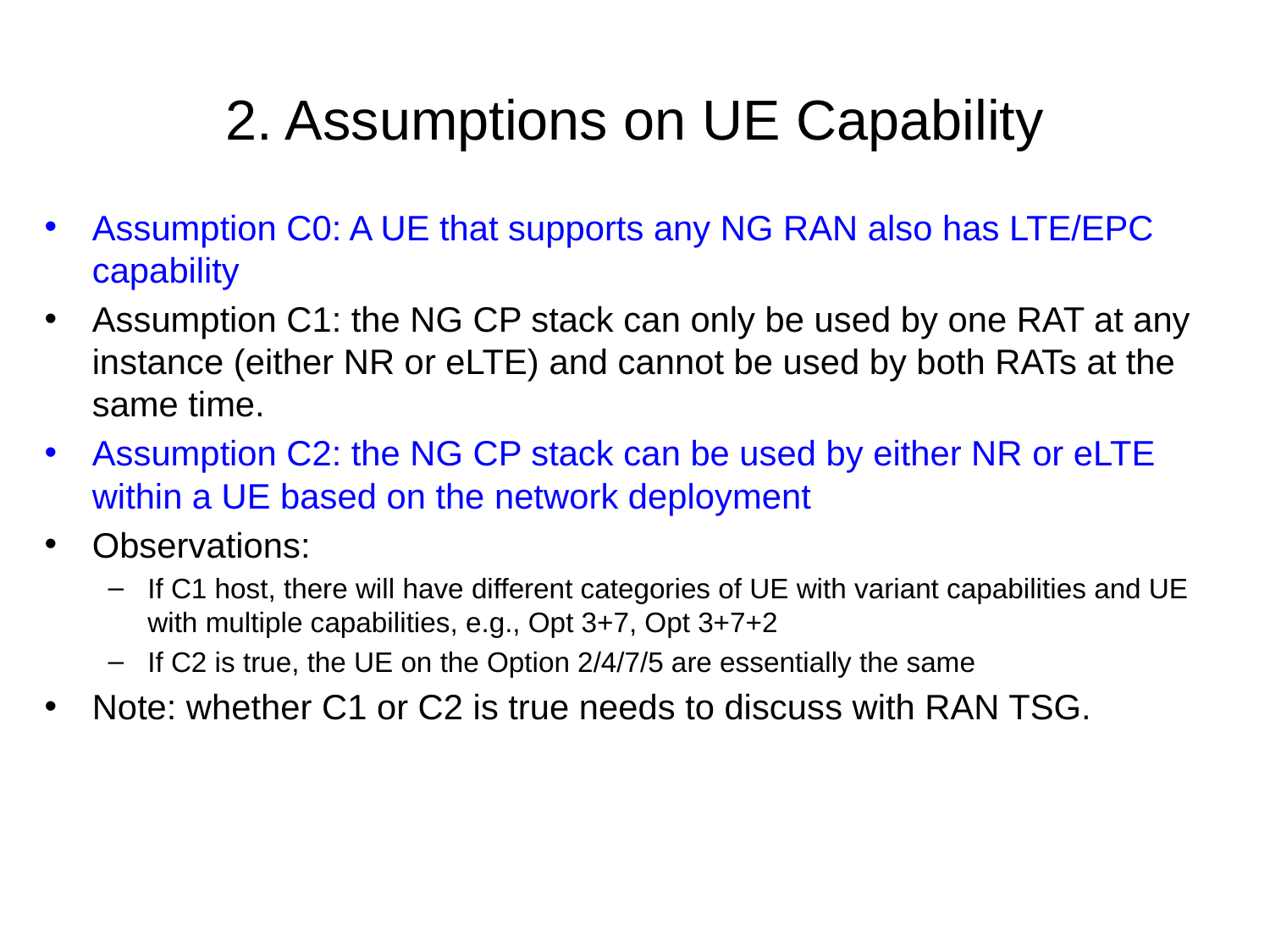

# 2. Assumptions on UE Capability
Assumption C0: A UE that supports any NG RAN also has LTE/EPC capability
Assumption C1: the NG CP stack can only be used by one RAT at any instance (either NR or eLTE) and cannot be used by both RATs at the same time.
Assumption C2: the NG CP stack can be used by either NR or eLTE within a UE based on the network deployment
Observations:
If C1 host, there will have different categories of UE with variant capabilities and UE with multiple capabilities, e.g., Opt 3+7, Opt 3+7+2
If C2 is true, the UE on the Option 2/4/7/5 are essentially the same
Note: whether C1 or C2 is true needs to discuss with RAN TSG.